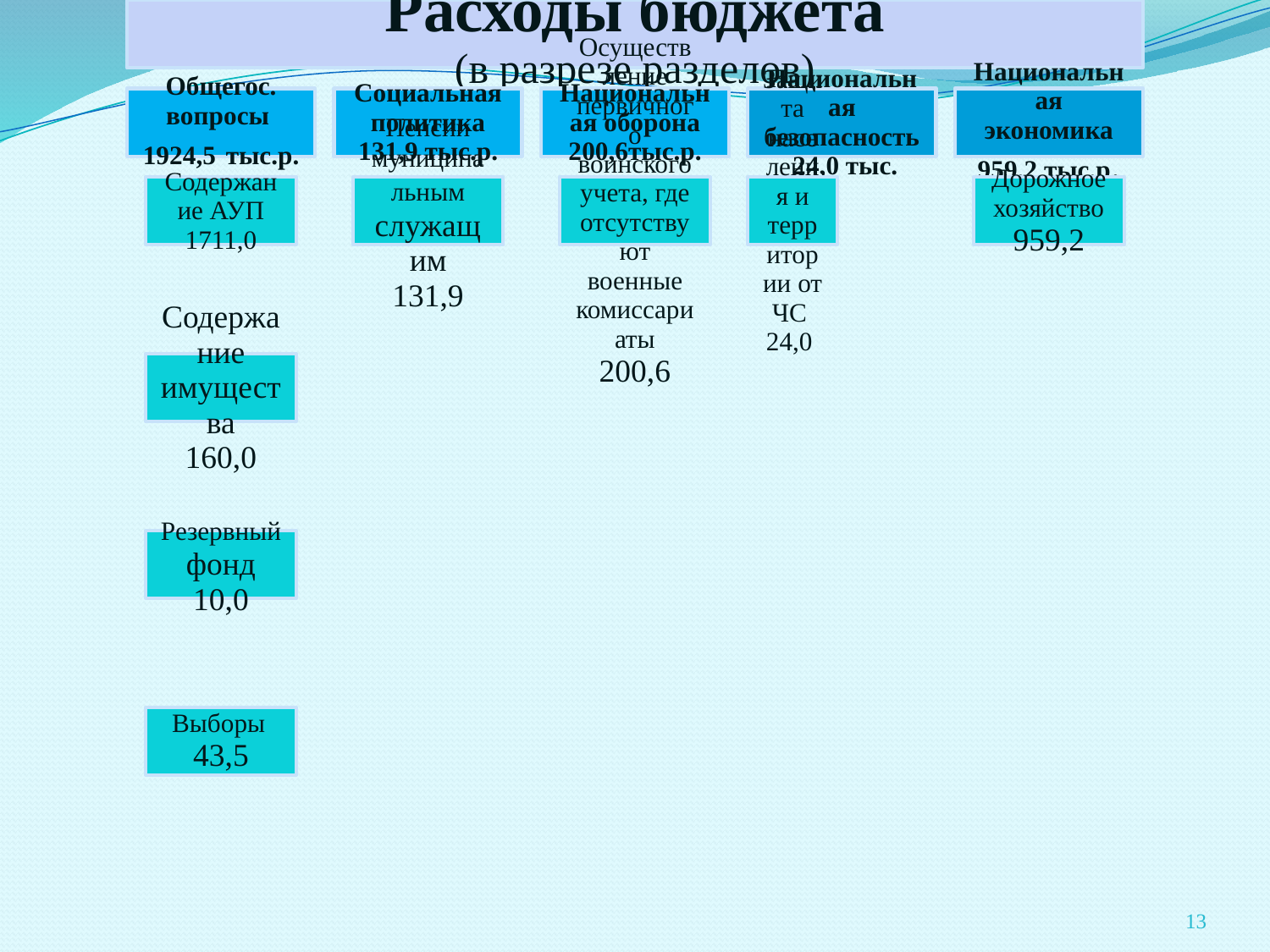

Расходы бюджета
(в разрезе разделов)
Общегос. вопросы
1924,5 тыс.р.
Содержание АУП
1711,0
Содержание имущества
160,0
131,9
200,6тыс.р.
Резервный фонд
10,0
200,6
Национальная экономика
959,2 тыс.р.
Дорожное хозяйство
959,2
Выборы  43,5
Социальная политика
131,9 тыс.р.
13